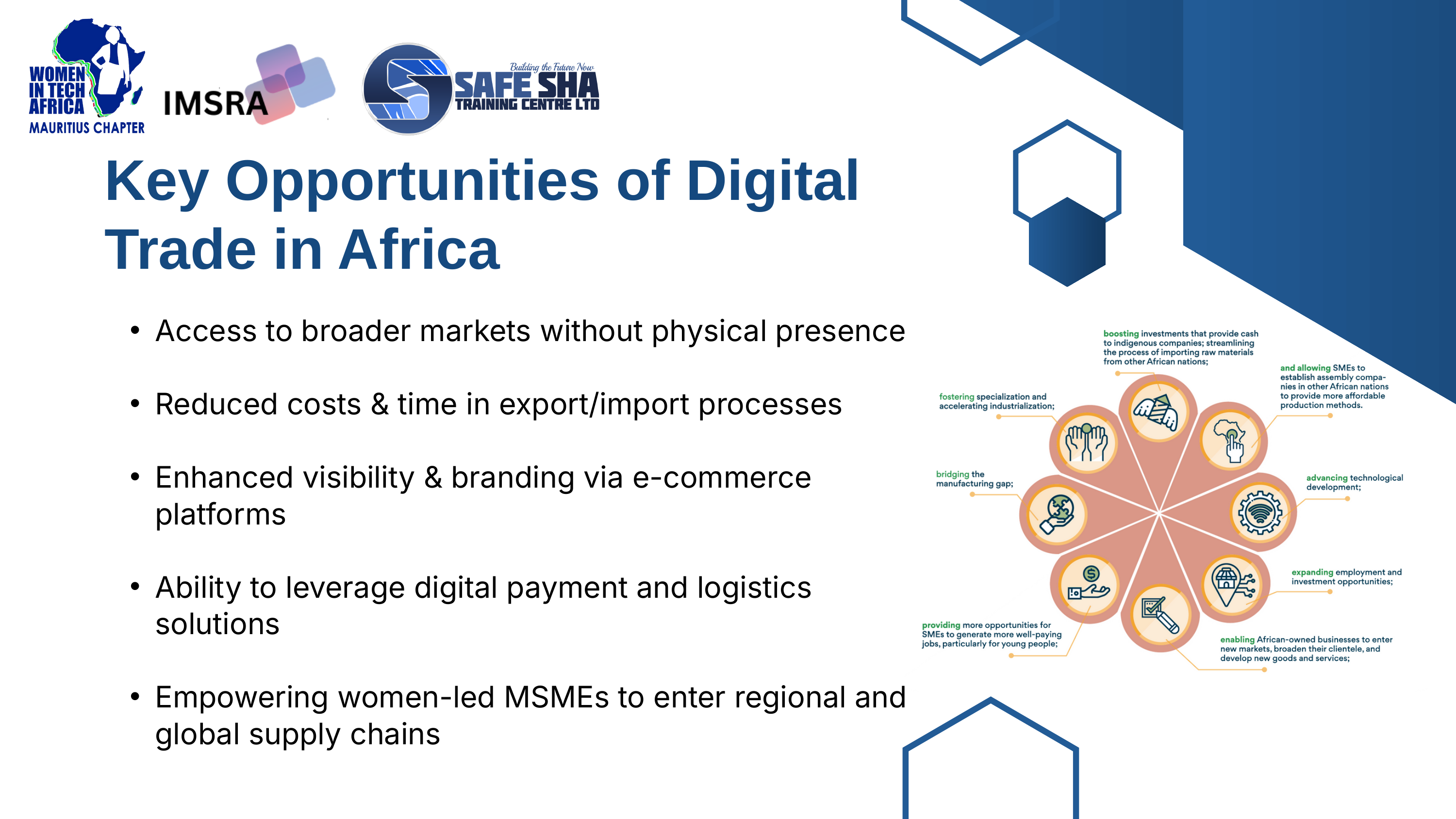

Key Opportunities of Digital Trade in Africa

Access to broader markets without physical presence

Reduced costs & time in export/import processes

Enhanced visibility & branding via e-commerce platforms

Ability to leverage digital payment and logistics solutions

Empowering women-led MSMEs to enter regional and global supply chains